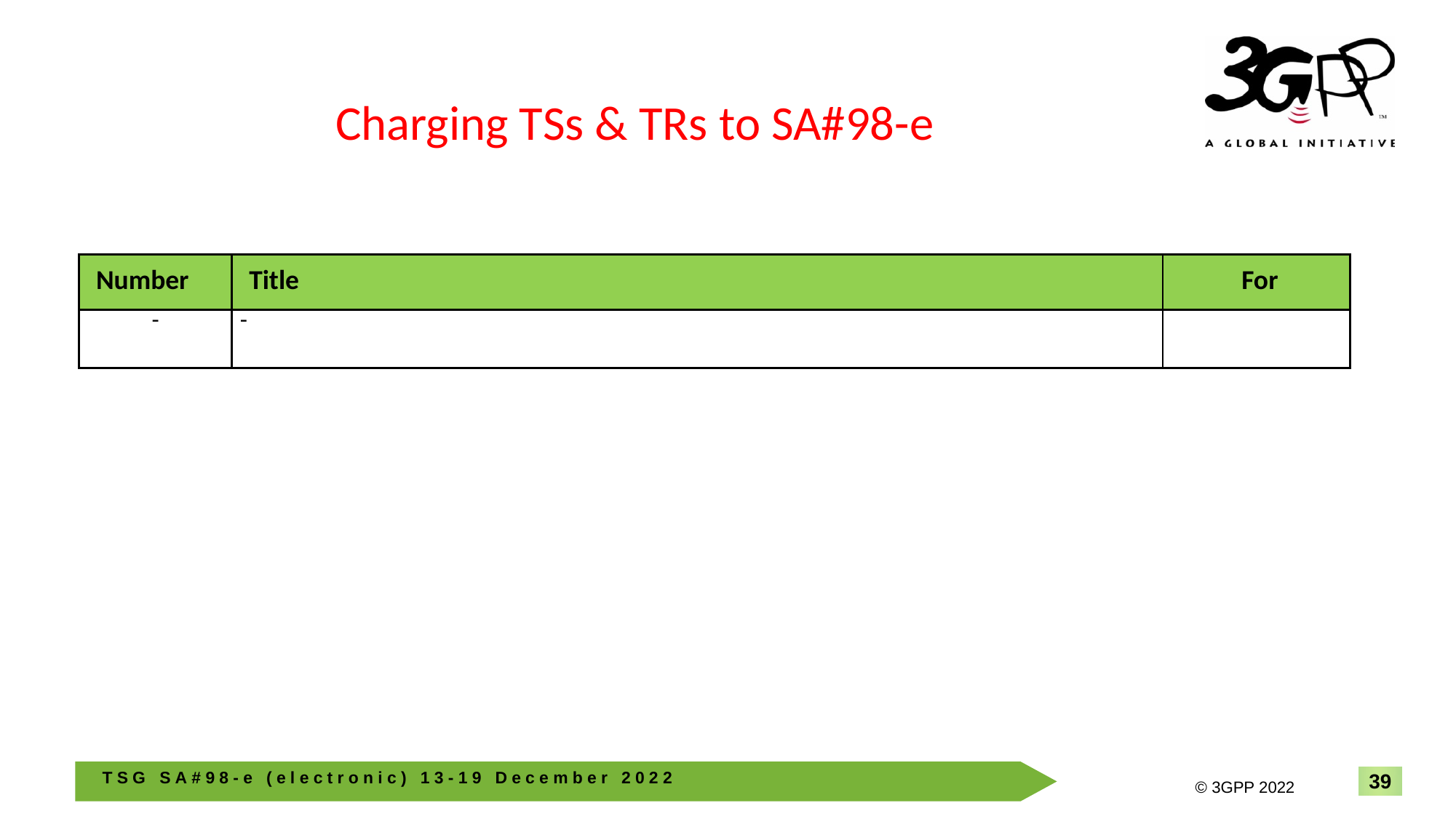

Charging TSs & TRs to SA#98-e
| Number | Title | For |
| --- | --- | --- |
| - | - |  |